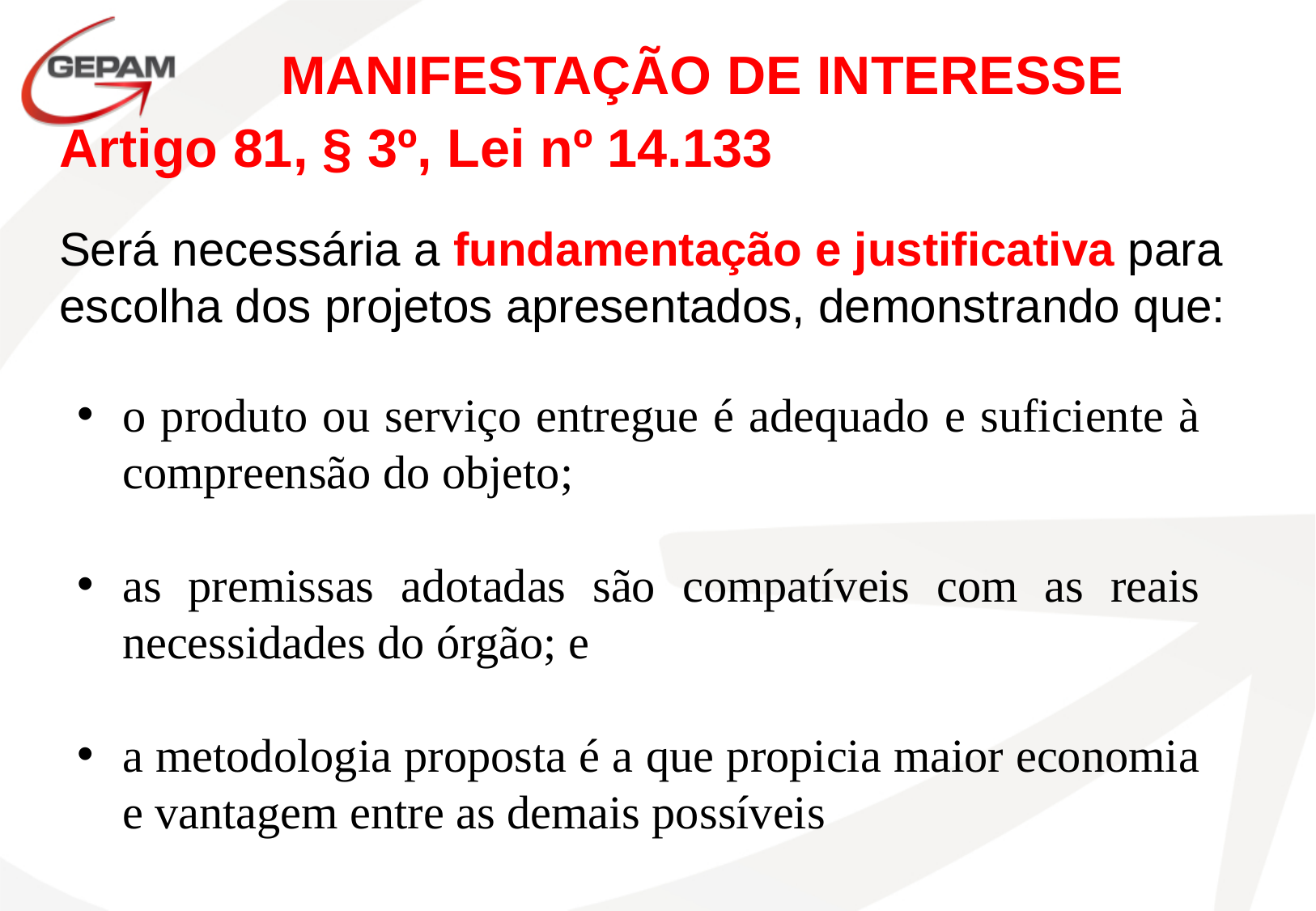

MANIFESTAÇÃO DE INTERESSE
# Artigo 81, § 3º, Lei nº 14.133 Será necessária a fundamentação e justificativa para escolha dos projetos apresentados, demonstrando que:
o produto ou serviço entregue é adequado e suficiente à compreensão do objeto;

as premissas adotadas são compatíveis com as reais necessidades do órgão; e

a metodologia proposta é a que propicia maior economia e vantagem entre as demais possíveis